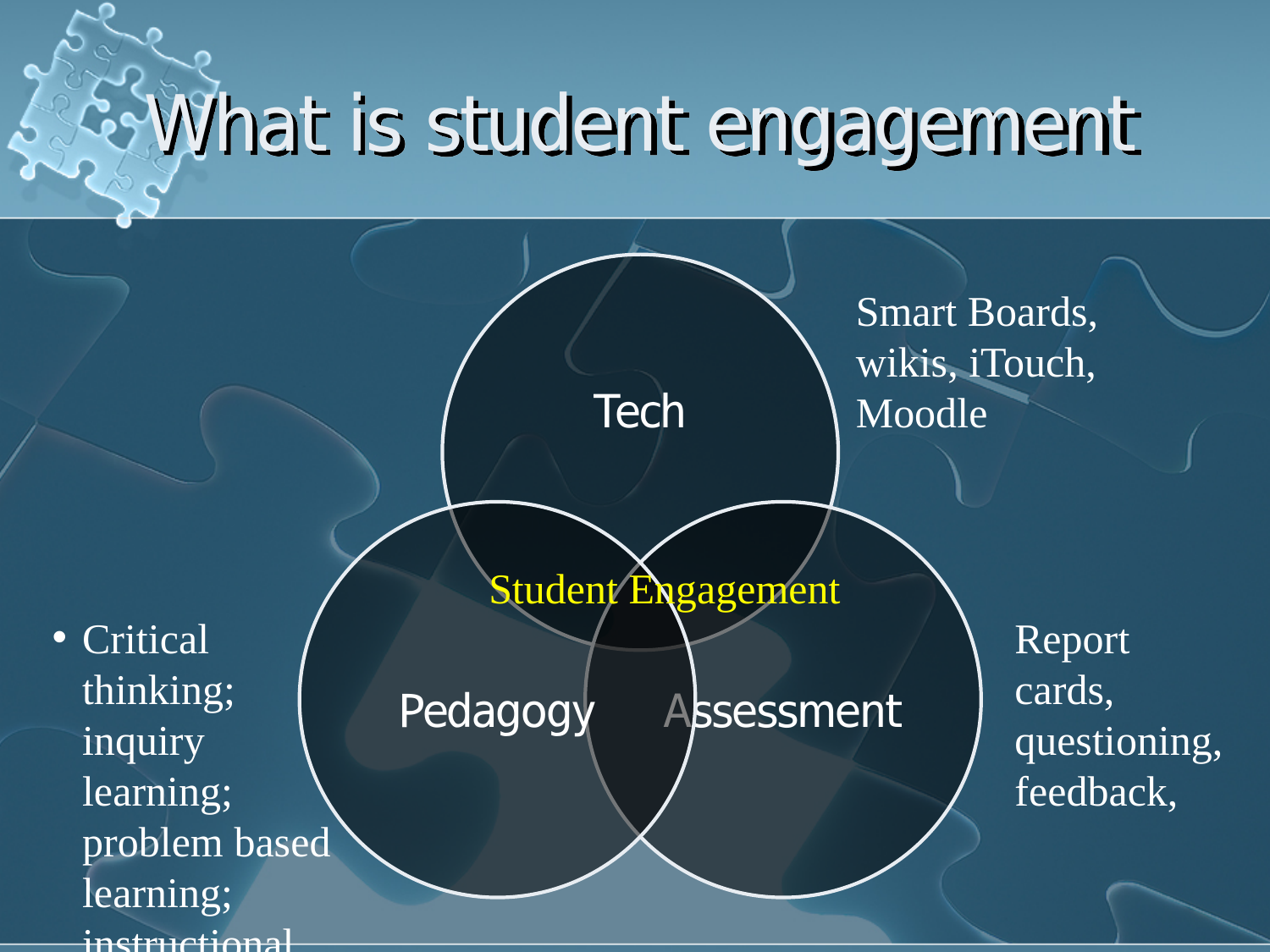

# What is student engagement
Tech
Assessment
Pedagogy
Smart Boards, wikis, iTouch, Moodle
Student Engagement
Critical thinking; inquiry learning; problem based learning; instructional strategies
Report cards, questioning, feedback,